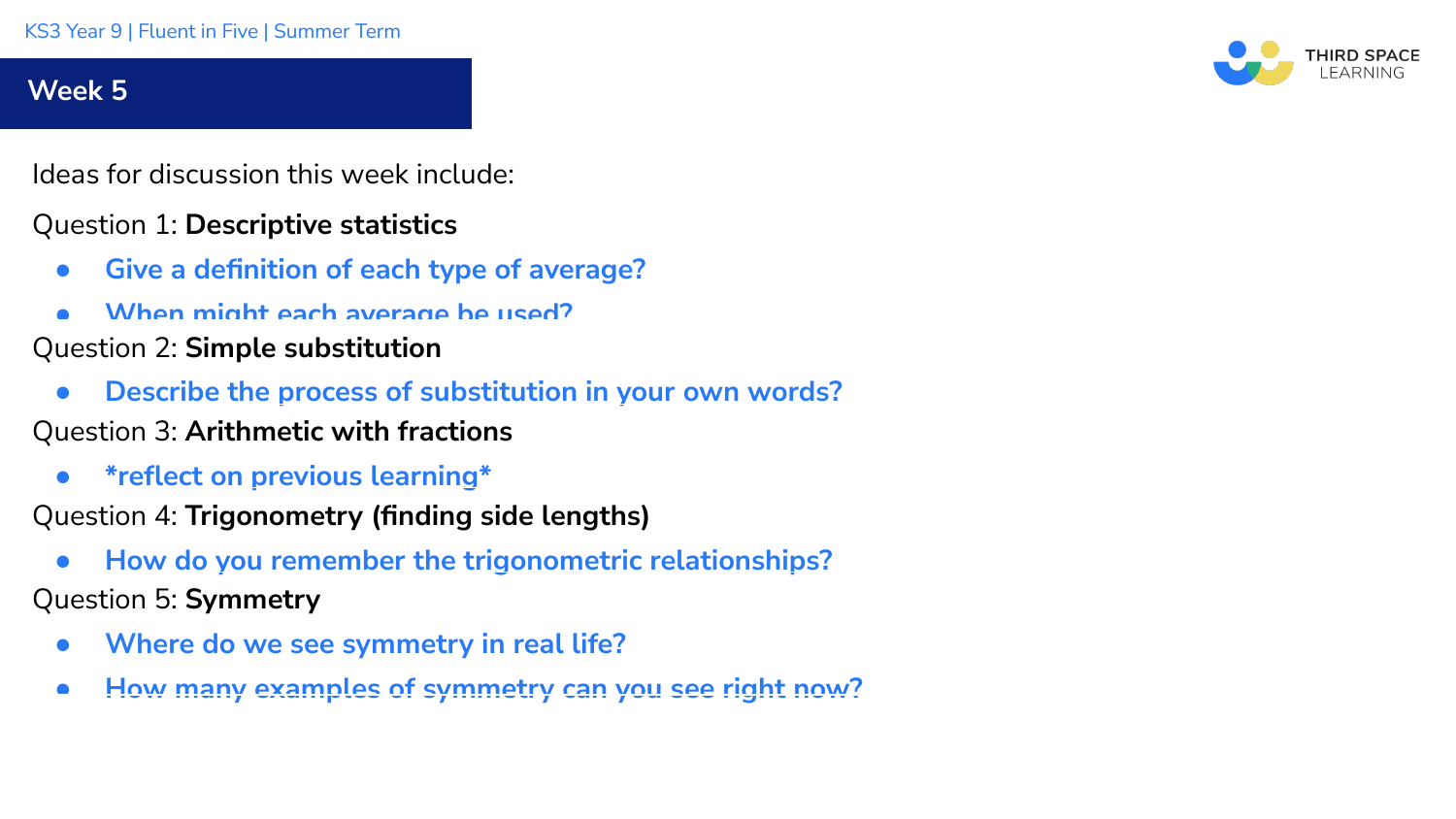

Week 5
| Ideas for discussion this week include: |
| --- |
| Question 1: Descriptive statistics Give a definition of each type of average? When might each average be used? |
| Question 2: Simple substitution Describe the process of substitution in your own words? |
| Question 3: Arithmetic with fractions \*reflect on previous learning\* |
| Question 4: Trigonometry (finding side lengths) How do you remember the trigonometric relationships? |
| Question 5: Symmetry Where do we see symmetry in real life? How many examples of symmetry can you see right now? |